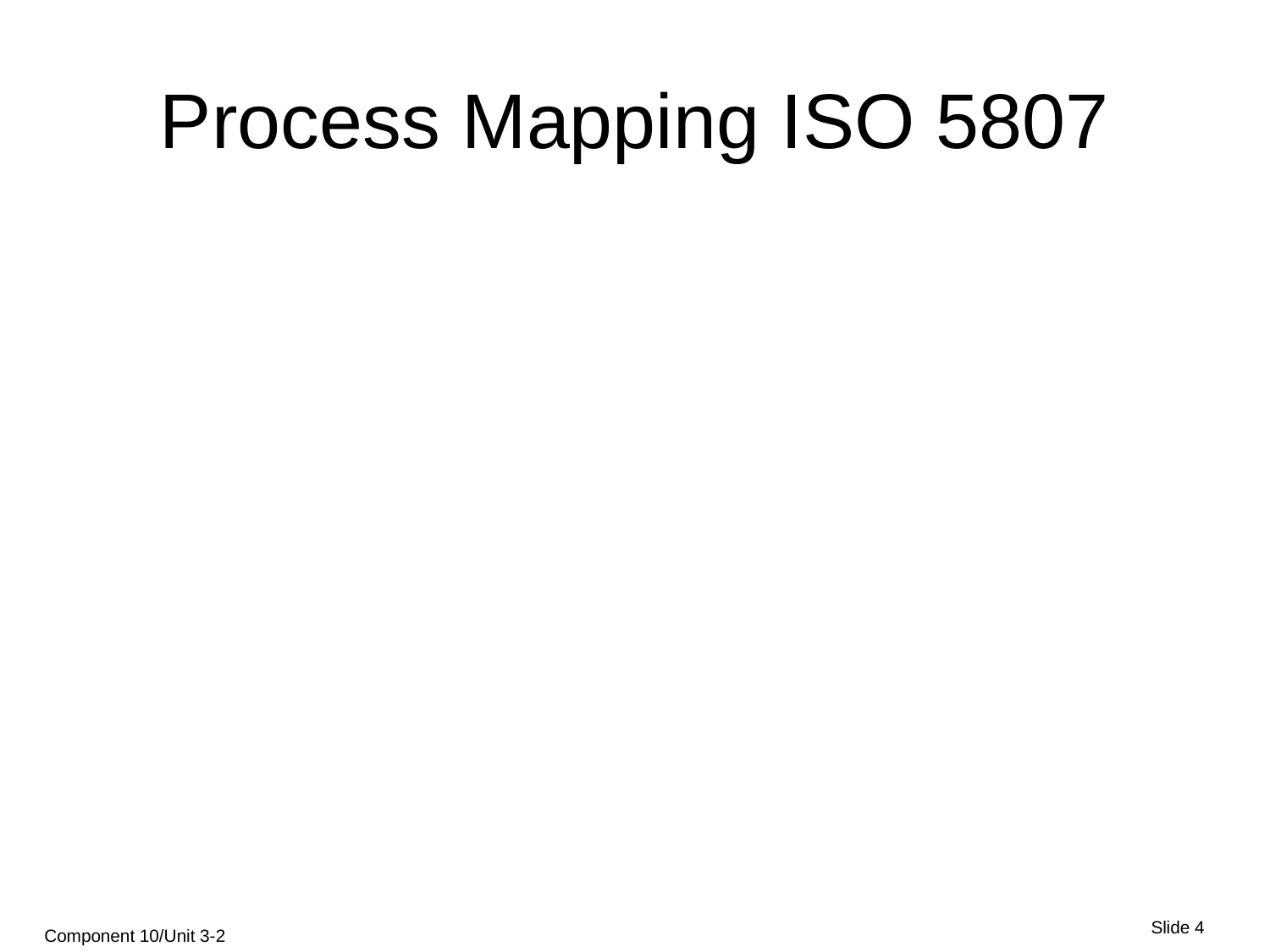

# Process Mapping ISO 5807
Slide 4